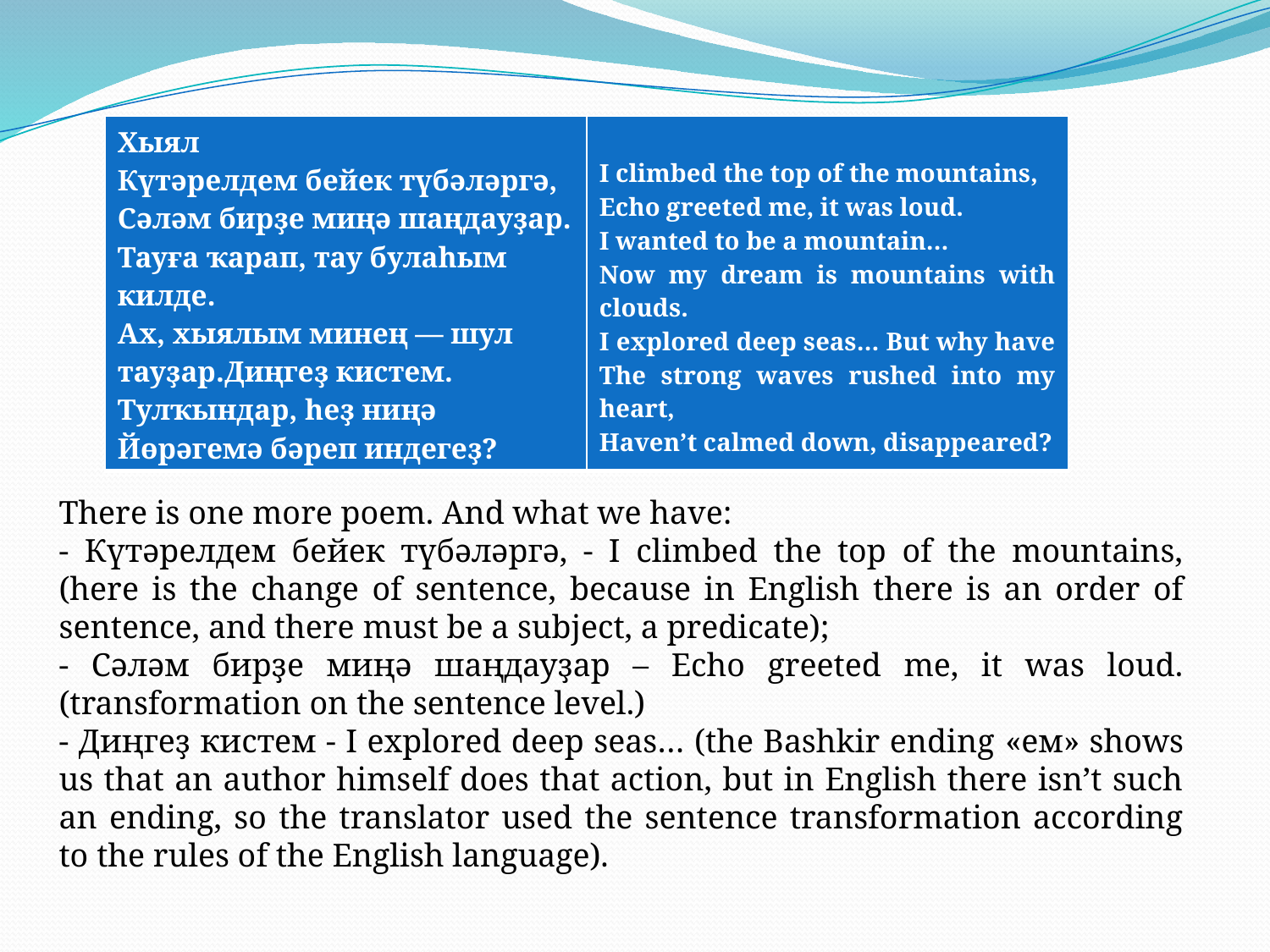

| Хыял Күтәрелдем бейек түбәләргә, Сәләм бирҙе миңә шаңдауҙар. Тауға ҡарап, тау булаһым килде. Ах, хыялым минең — шул тауҙар.Диңгеҙ кистем. Тулҡындар, һеҙ ниңә Йөрәгемә бәреп индегеҙ? | I climbed the top of the mountains, Echo greeted me, it was loud. I wanted to be a mountain… Now my dream is mountains with clouds. I explored deep seas… But why have The strong waves rushed into my heart, Haven’t calmed down, disappeared? |
| --- | --- |
There is one more poem. And what we have:
- Күтәрелдем бейек түбәләргә, - I climbed the top of the mountains, (here is the change of sentence, because in English there is an order of sentence, and there must be a subject, a predicate);
- Сәләм бирҙе миңә шаңдауҙар – Echo greeted me, it was loud. (transformation on the sentence level.)
- Диңгеҙ кистем - I explored deep seas… (the Bashkir ending «ем» shows us that an author himself does that action, but in English there isn’t such an ending, so the translator used the sentence transformation according to the rules of the English language).